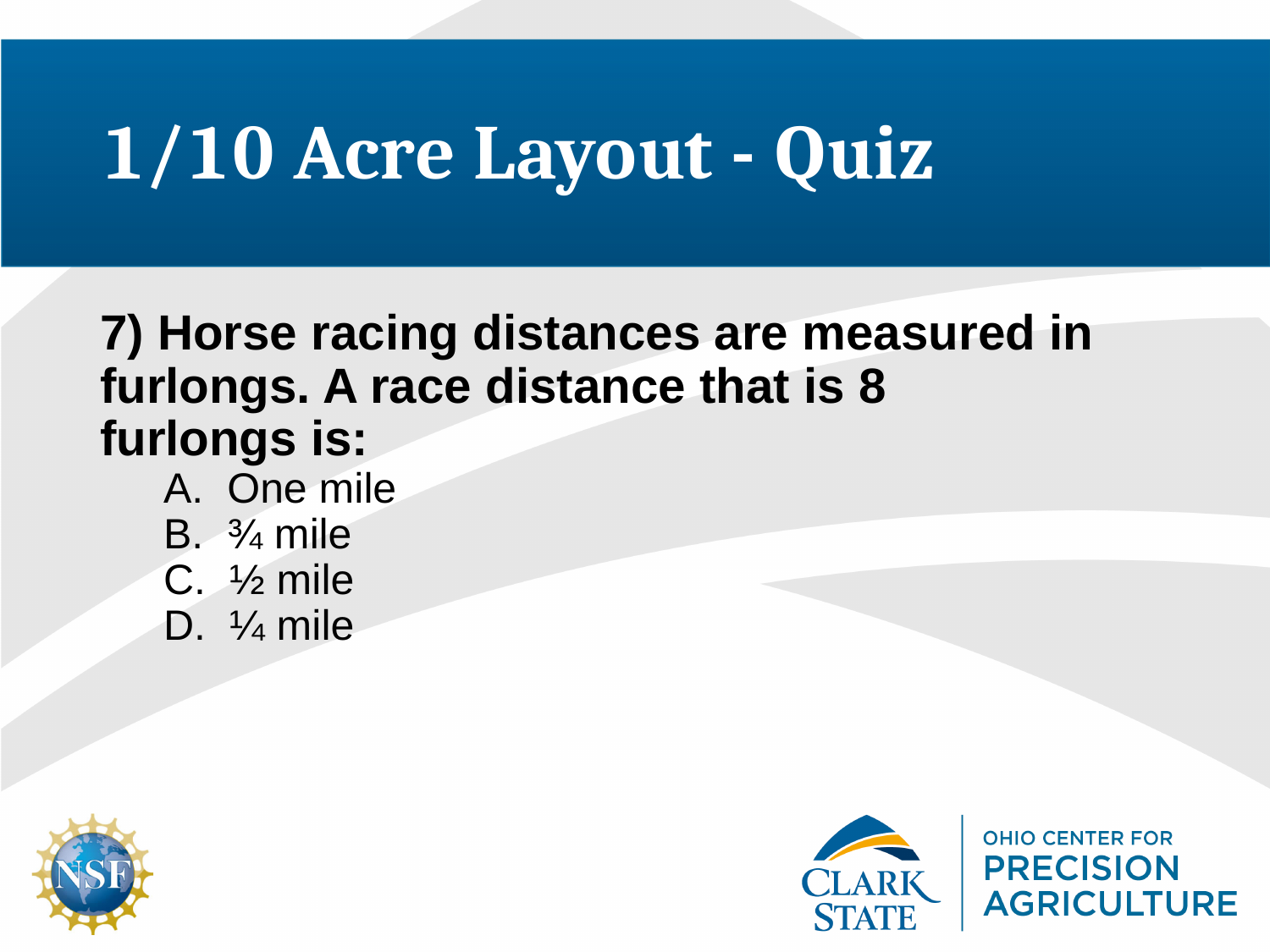

# 1/10 Acre Layout - Quiz
7) Horse racing distances are measured in 	furlongs. A race distance that is 8 	furlongs is:
  One mile
  ¾ mile
  ½ mile
  ¼ mile